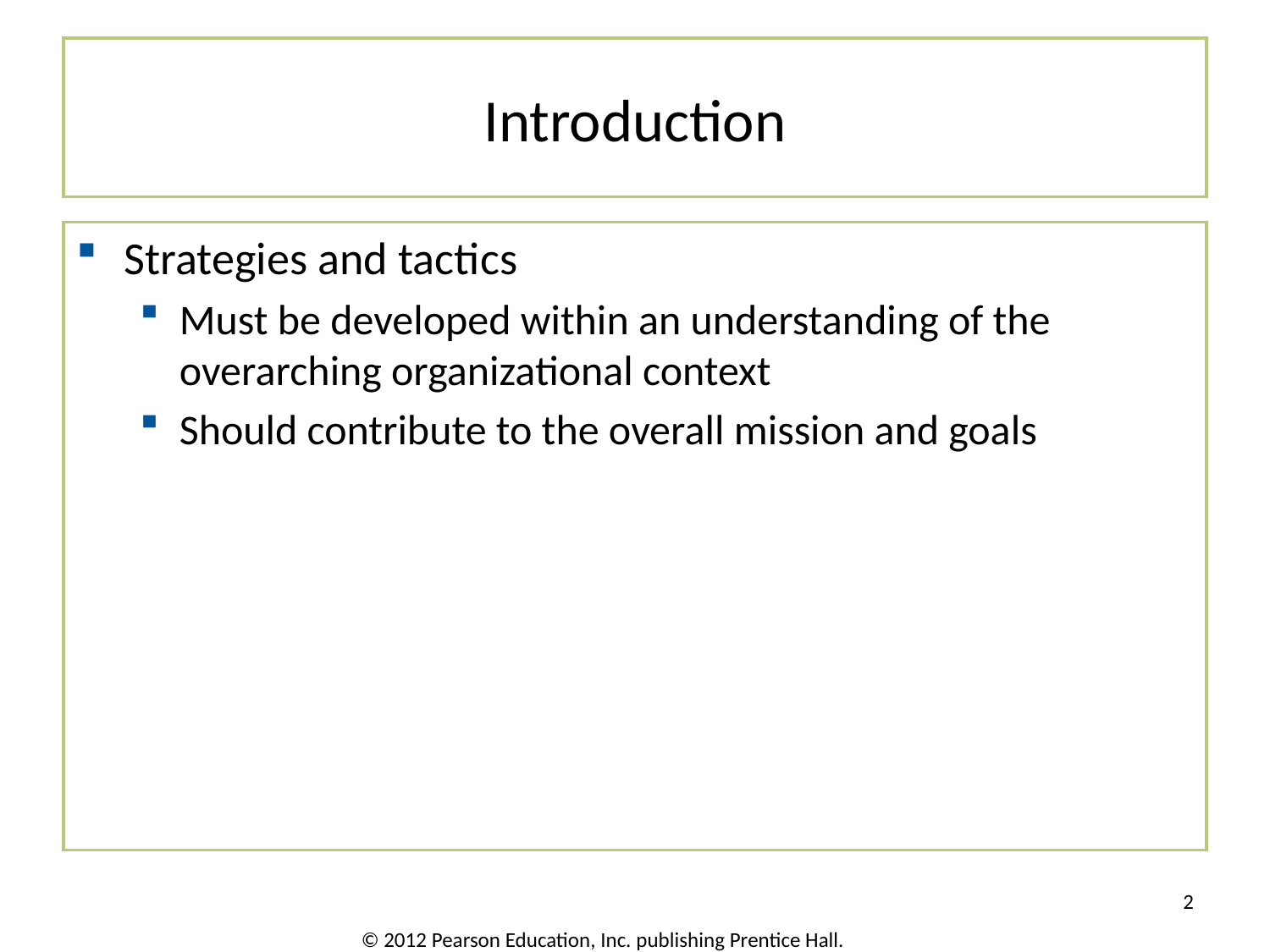

# Introduction
Strategies and tactics
Must be developed within an understanding of the overarching organizational context
Should contribute to the overall mission and goals
2